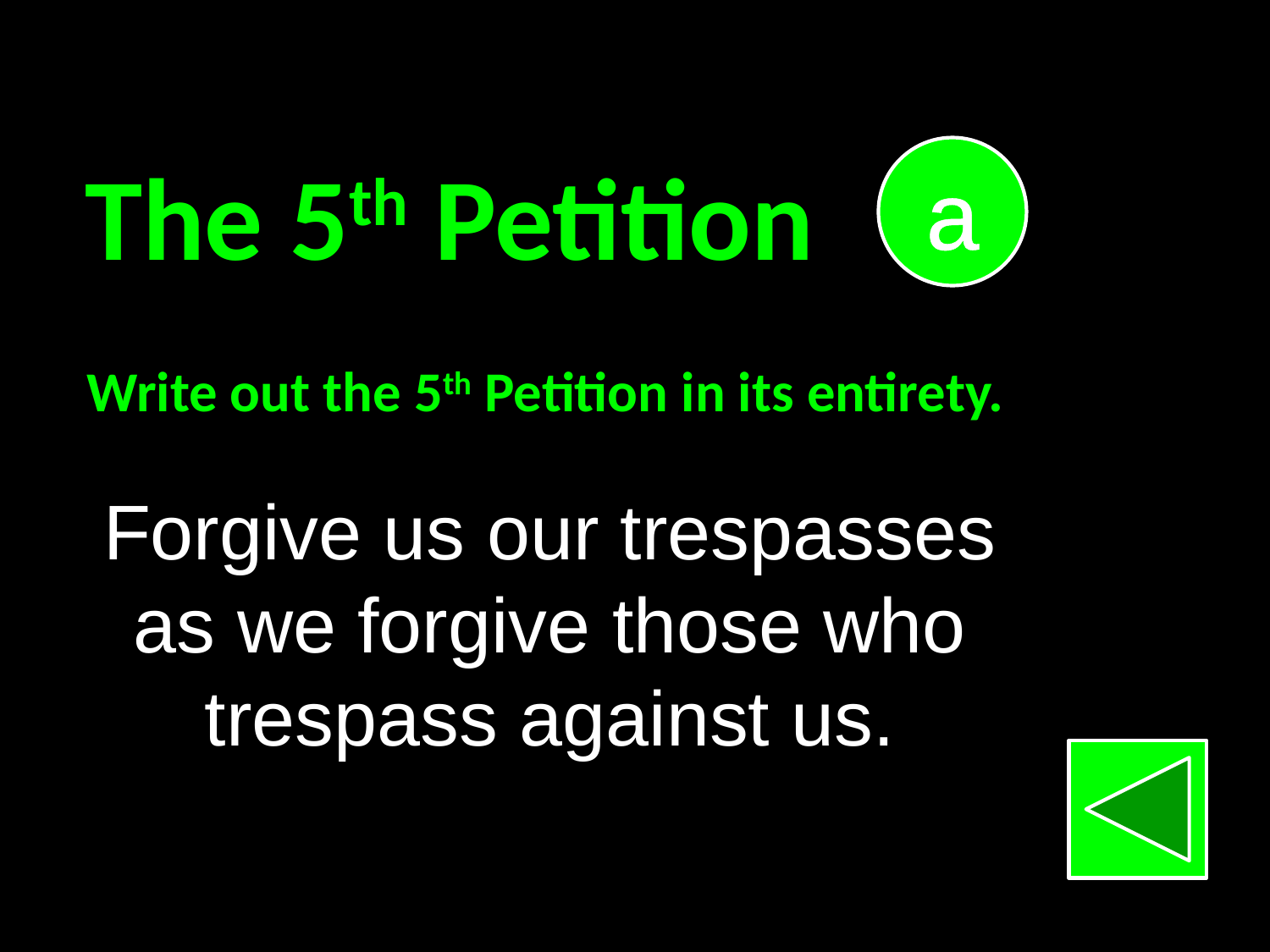

The 5th Petition
a
Write out the 5th Petition in its entirety.
Forgive us our trespasses as we forgive those who trespass against us.